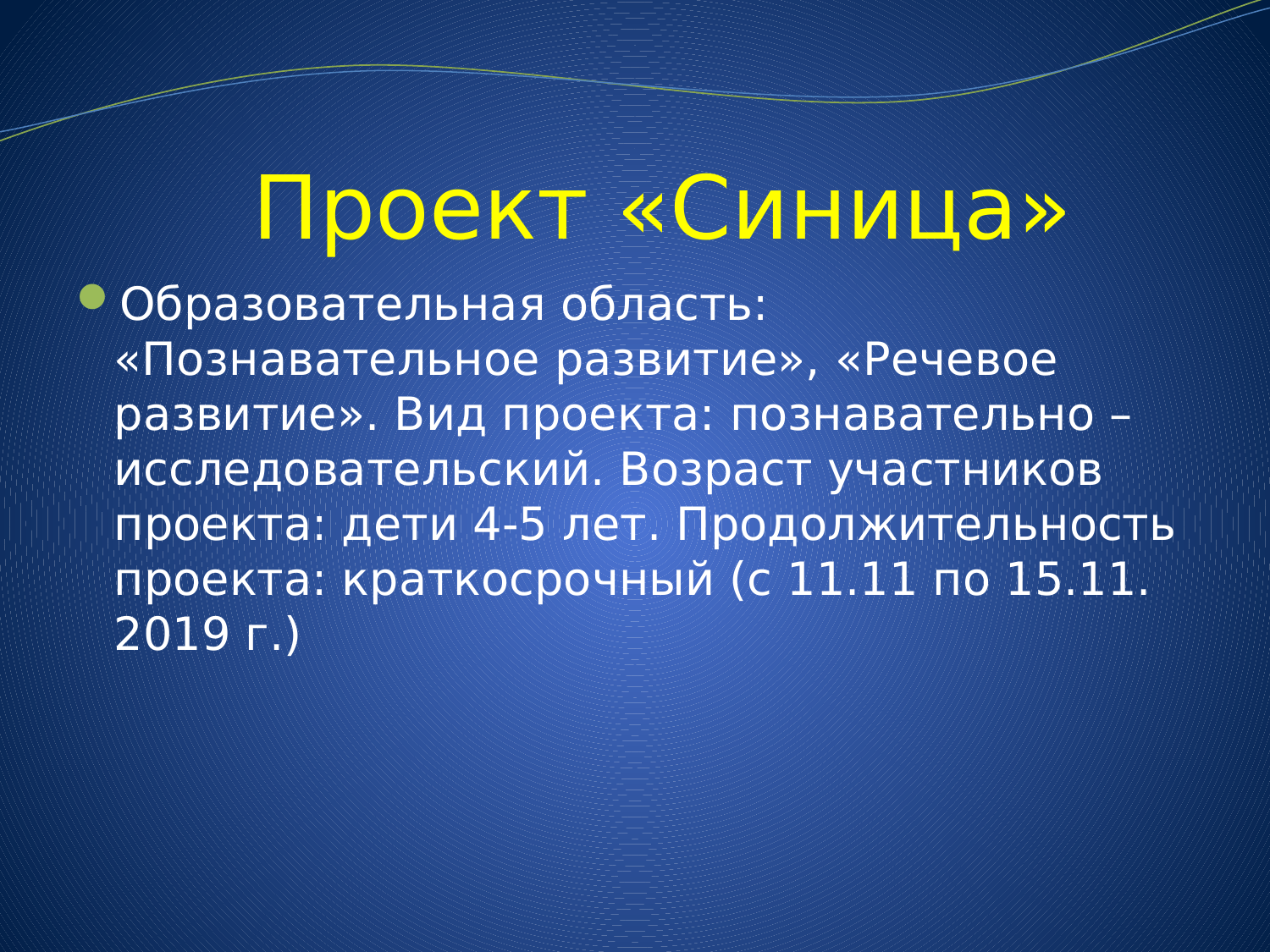

# Проект «Синица»
Образовательная область: «Познавательное развитие», «Речевое развитие». Вид проекта: познавательно – исследовательский. Возраст участников проекта: дети 4-5 лет. Продолжительность проекта: краткосрочный (с 11.11 по 15.11. 2019 г.)